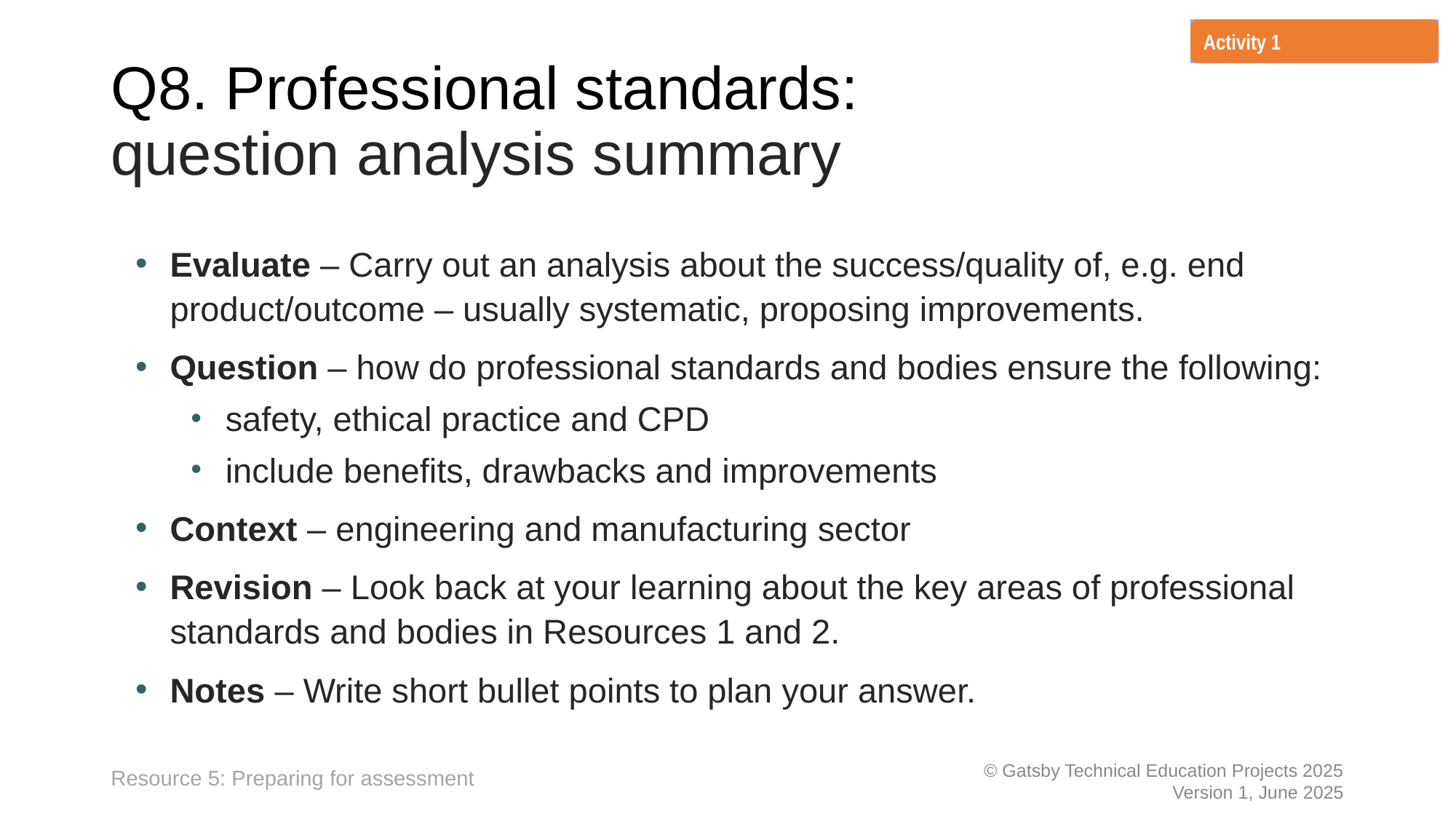

Resources needed:
???
Activity 1
# Q8. Professional standards: question analysis summary
Evaluate – Carry out an analysis about the success/quality of, e.g. end product/outcome – usually systematic, proposing improvements.
Question – how do professional standards and bodies ensure the following:
safety, ethical practice and CPD
include benefits, drawbacks and improvements
Context – engineering and manufacturing sector
Revision – Look back at your learning about the key areas of professional standards and bodies in Resources 1 and 2.
Notes – Write short bullet points to plan your answer.
Resource 5: Preparing for assessment